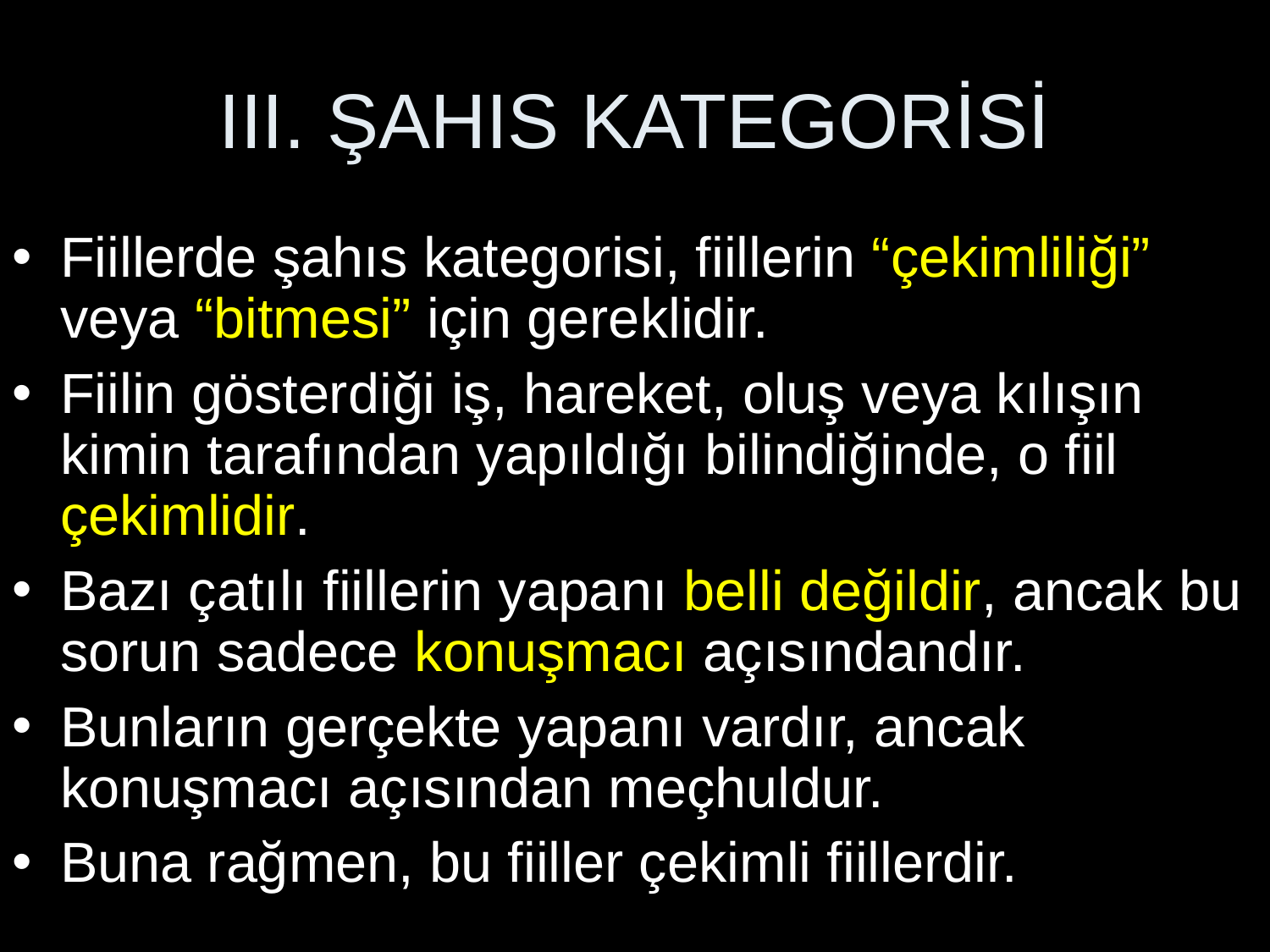

# III. ŞAHIS KATEGORİSİ
Fiillerde şahıs kategorisi, fiillerin “çekimliliği” veya “bitmesi” için gereklidir.
Fiilin gösterdiği iş, hareket, oluş veya kılışın kimin tarafından yapıldığı bilindiğinde, o fiil çekimlidir.
Bazı çatılı fiillerin yapanı belli değildir, ancak bu sorun sadece konuşmacı açısındandır.
Bunların gerçekte yapanı vardır, ancak konuşmacı açısından meçhuldur.
Buna rağmen, bu fiiller çekimli fiillerdir.